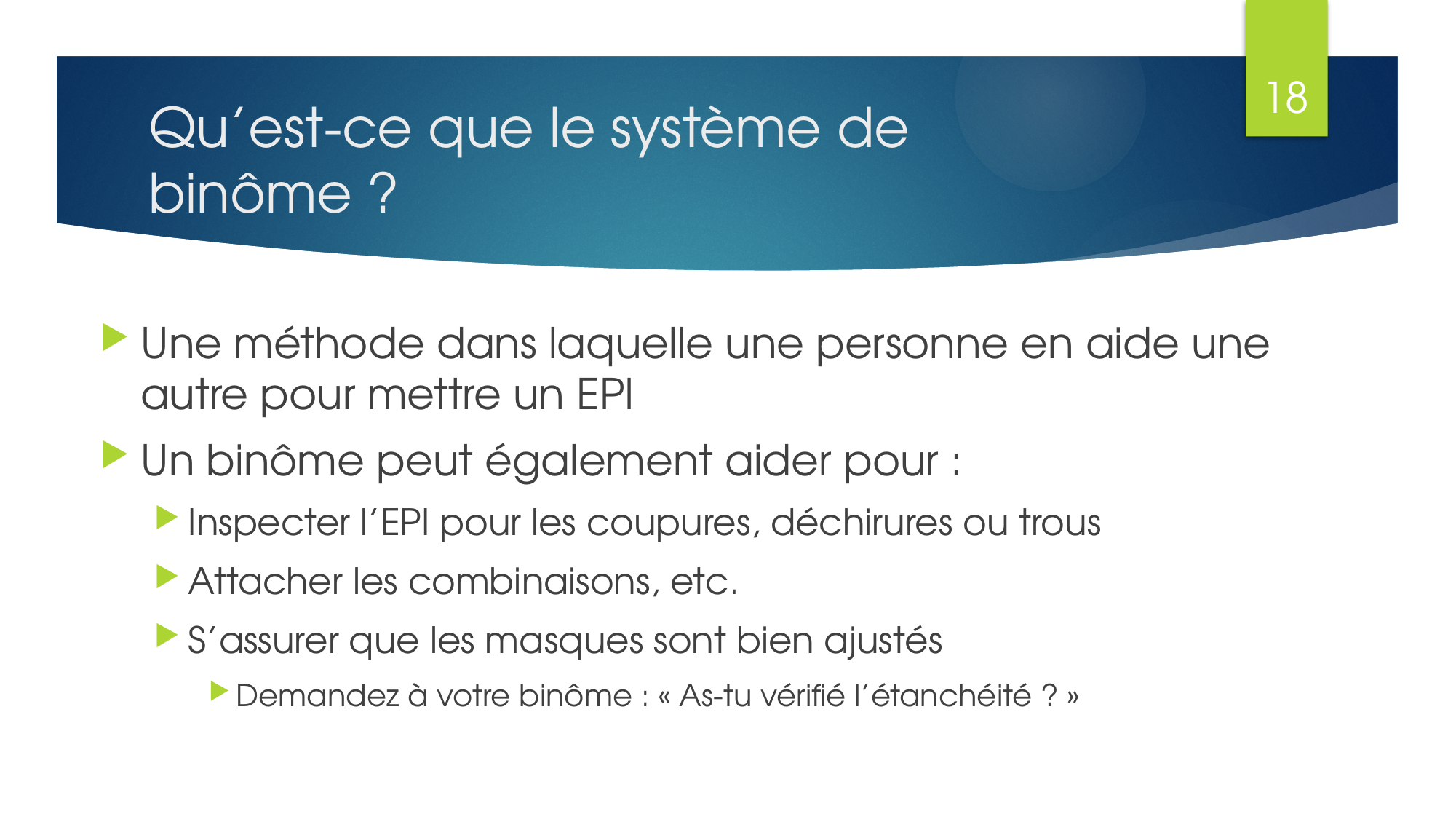

18
# Qu’est-ce que le système de binôme ?
Une méthode dans laquelle une personne en aide une autre pour mettre un EPI
Un binôme peut également aider pour :
Inspecter l’EPI pour les coupures, déchirures ou trous
Attacher les combinaisons, etc.
S’assurer que les masques sont bien ajustés
Demandez à votre binôme : « As-tu vérifié l’étanchéité ? »